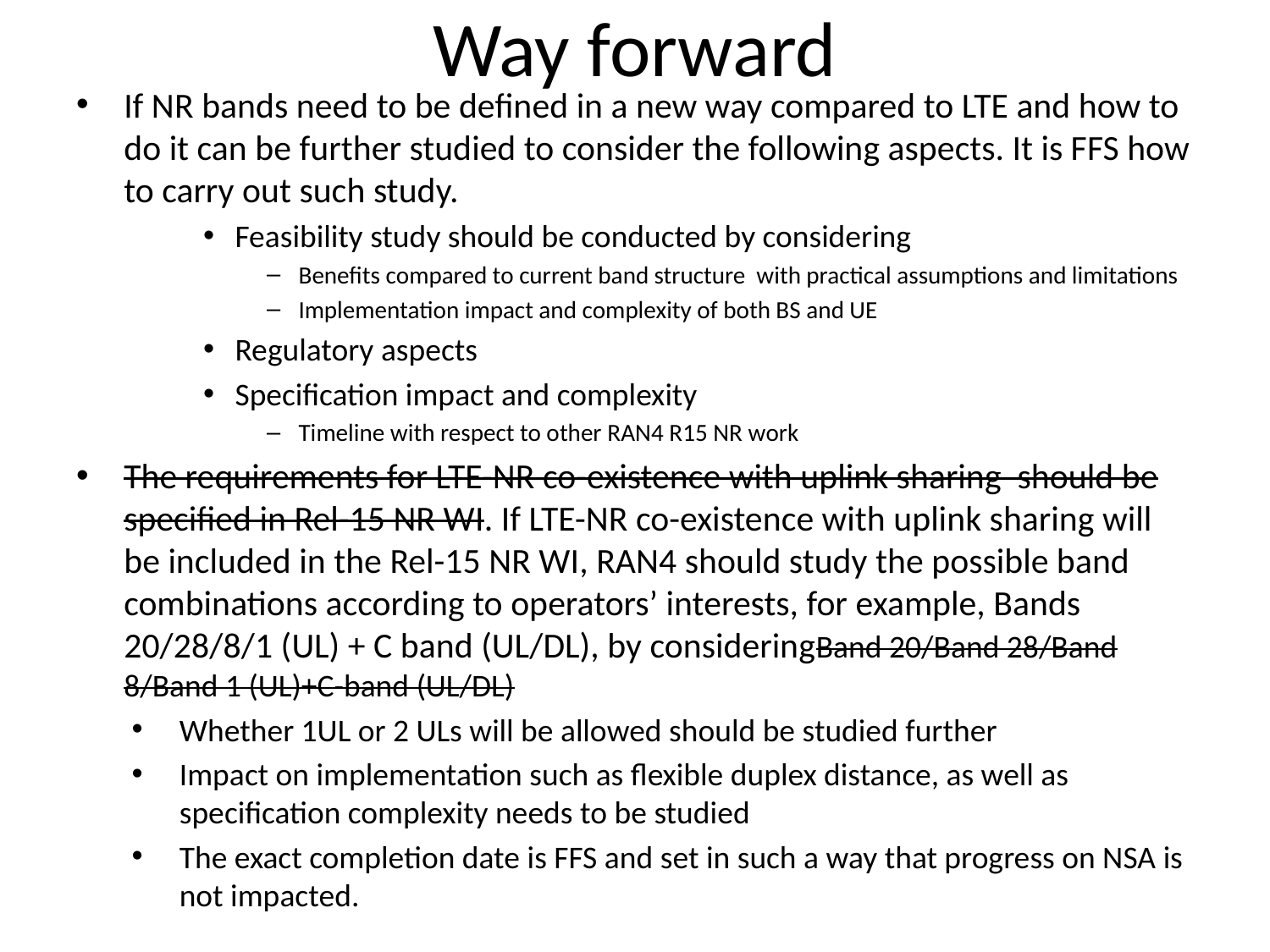

# Way forward
If NR bands need to be defined in a new way compared to LTE and how to do it can be further studied to consider the following aspects. It is FFS how to carry out such study.
Feasibility study should be conducted by considering
Benefits compared to current band structure  with practical assumptions and limitations
Implementation impact and complexity of both BS and UE
Regulatory aspects
Specification impact and complexity
Timeline with respect to other RAN4 R15 NR work
The requirements for LTE-NR co-existence with uplink sharing  should be specified in Rel-15 NR WI. If LTE-NR co-existence with uplink sharing will be included in the Rel-15 NR WI, RAN4 should study the possible band combinations according to operators’ interests, for example, Bands 20/28/8/1 (UL) + C band (UL/DL), by consideringBand 20/Band 28/Band 8/Band 1 (UL)+C-band (UL/DL)
Whether 1UL or 2 ULs will be allowed should be studied further
Impact on implementation such as flexible duplex distance, as well as specification complexity needs to be studied
The exact completion date is FFS and set in such a way that progress on NSA is not impacted.